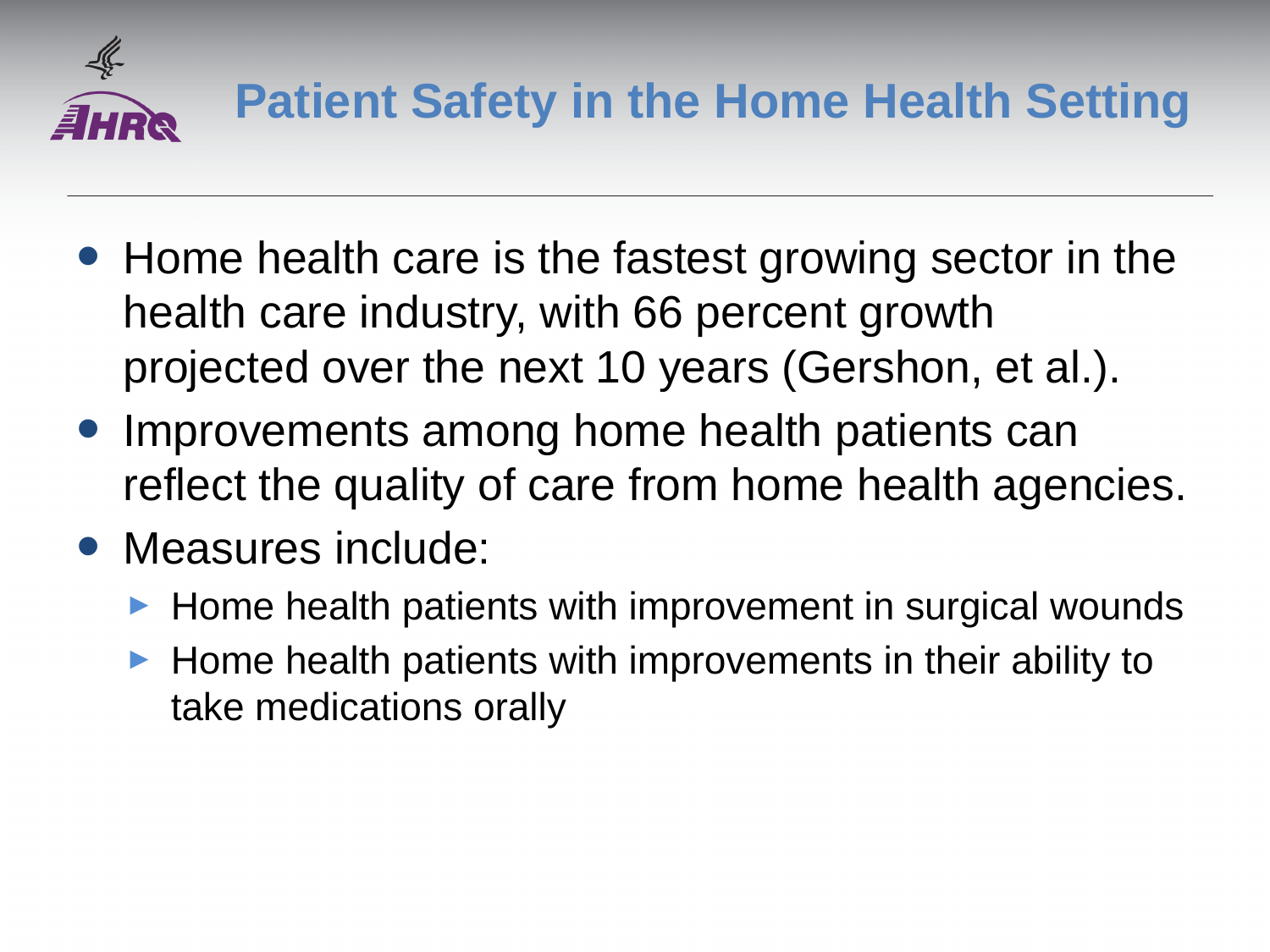

# Patient Safety in the Home Health Setting
Home health care is the fastest growing sector in the health care industry, with 66 percent growth projected over the next 10 years (Gershon, et al.).
Improvements among home health patients can reflect the quality of care from home health agencies.
Measures include:
Home health patients with improvement in surgical wounds
Home health patients with improvements in their ability to take medications orally